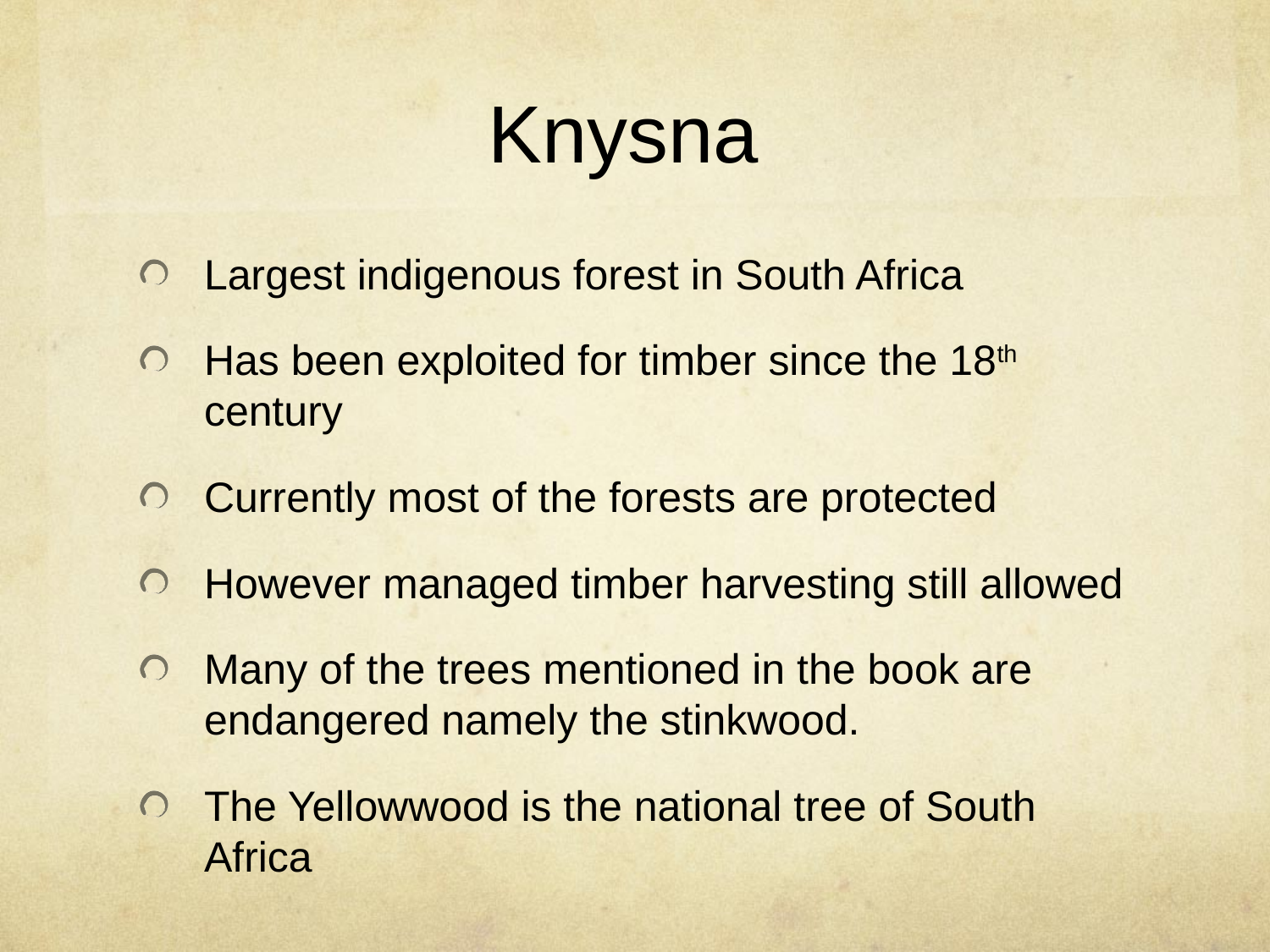

# Knysna
Largest indigenous forest in South Africa
Has been exploited for timber since the 18th century
Currently most of the forests are protected
However managed timber harvesting still allowed
Many of the trees mentioned in the book are endangered namely the stinkwood.
The Yellowwood is the national tree of South Africa